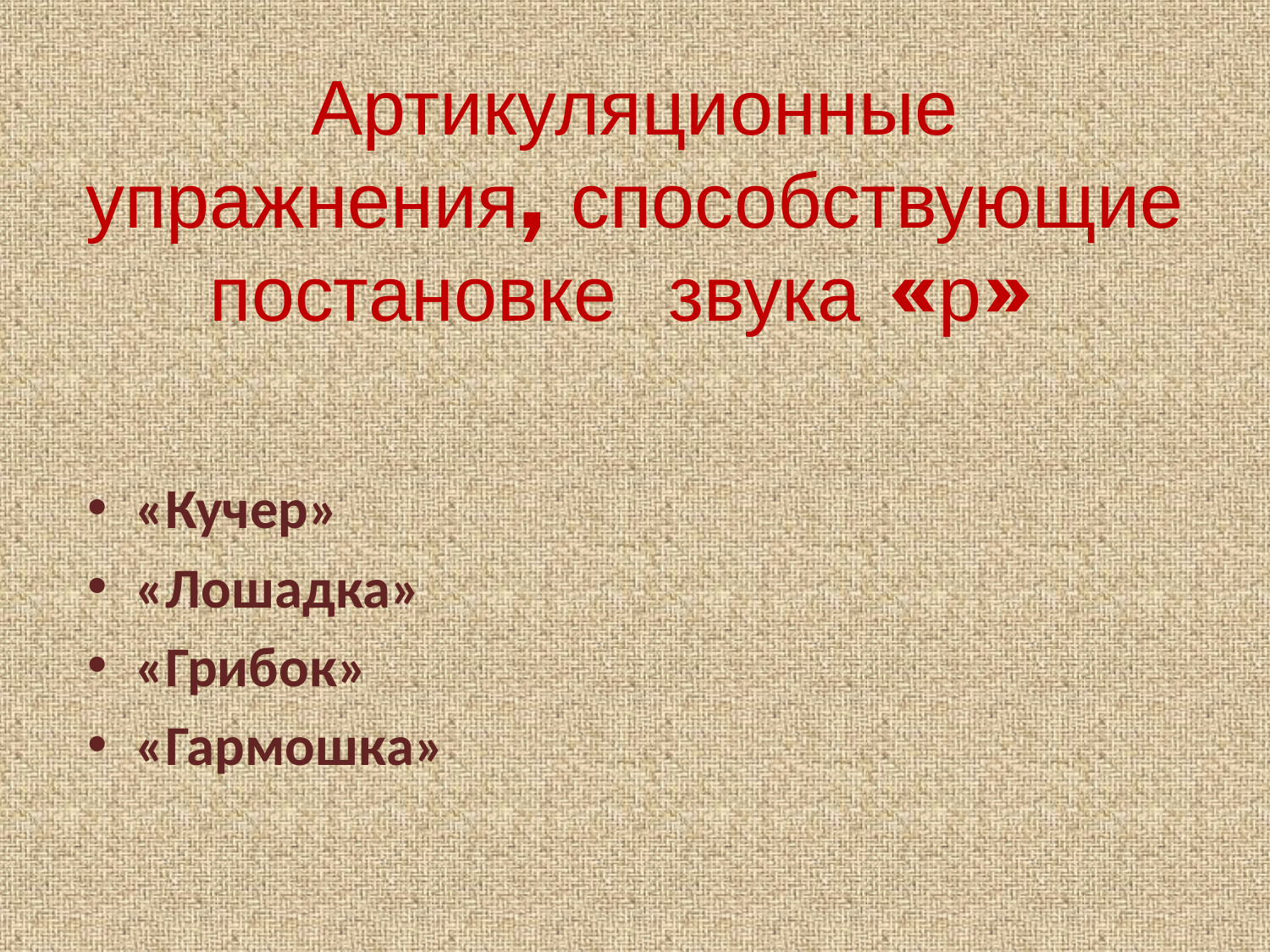

# Артикуляционные упражнения, способствующие постановке  звука «р»
«Кучер»
«Лошадка»
«Грибок»
«Гармошка»